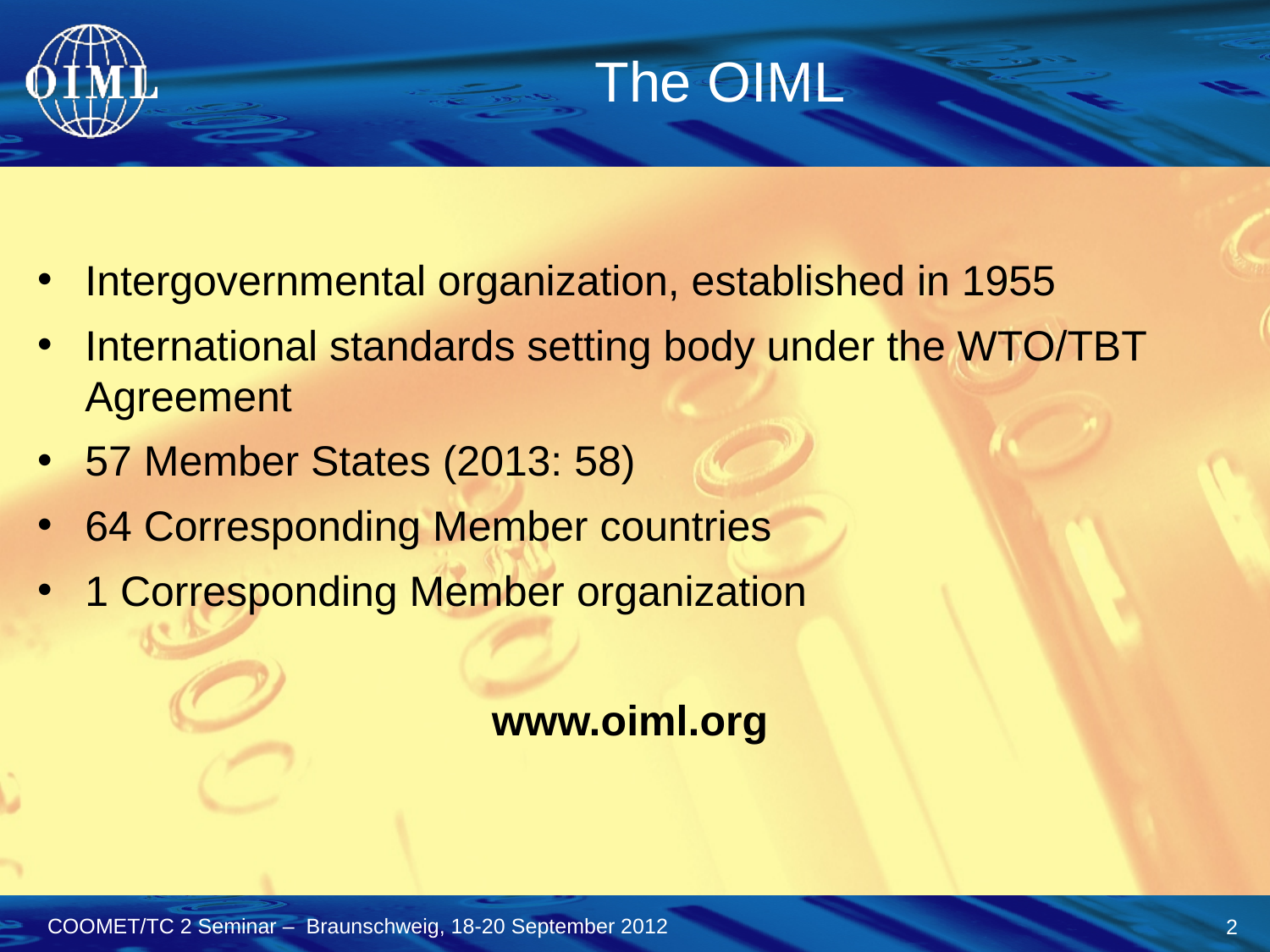

The OIML
Intergovernmental organization, established in 1955
International standards setting body under the WTO/TBT Agreement
57 Member States (2013: 58)
64 Corresponding Member countries
1 Corresponding Member organization

www.oiml.org

2
COOMET/TC 2 Seminar –  Braunschweig, 18-20 September 2012